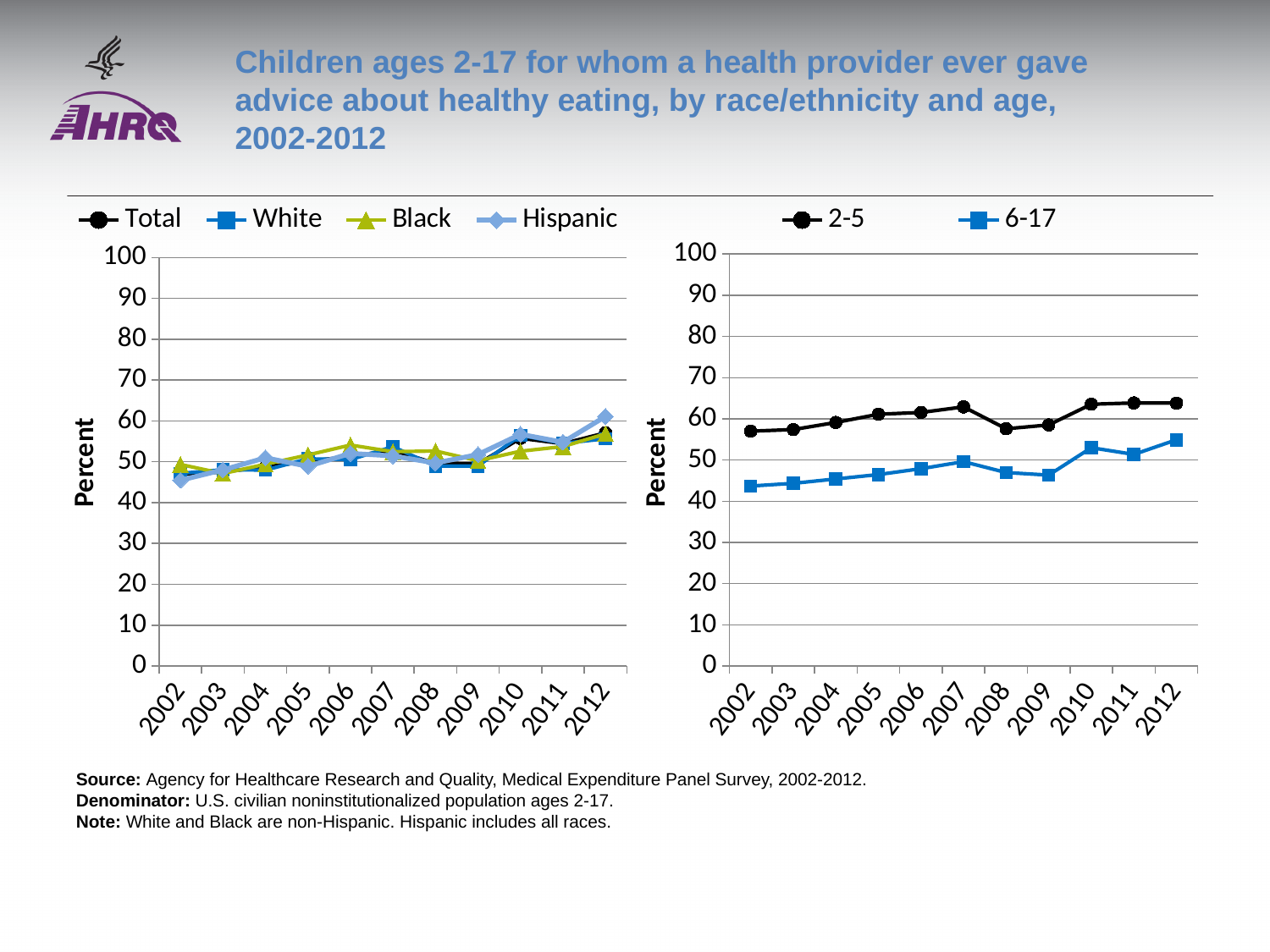

# Children ages 2-17 for whom a health provider ever gave advice about healthy eating, by race/ethnicity and age, 2002-2012

### Chart

| Category | Total | White | Black | Hispanic |
|---|---|---|---|---|
| 2002 | 46.9144 | 47.1564 | 49.3479 | 45.4697 |
| 2003 | 47.4983 | 48.0686 | 47.1283 | 48.0229 |
| 2004 | 48.749 | 47.9755 | 49.4154 | 50.9745 |
| 2005 | 50.0773 | 50.7393 | 51.6737 | 48.8926 |
| 2006 | 51.3672 | 50.5455 | 54.095 | 52.0493 |
| 2007 | 52.7925 | 53.689 | 52.482 | 51.4408 |
| 2008 | 49.6242 | 48.9512 | 52.6385 | 49.6888 |
| 2009 | 49.5113 | 48.9713 | 50.2649 | 51.7851 |
| 2010 | 55.7489 | 56.4814 | 52.5963 | 56.7374 |
| 2011 | 54.4577 | 54.5142 | 53.7336 | 54.7929 |
| 2012 | 57.0984 | 55.6434 | 56.8668 | 61.1075 |

### Chart

| Category | 2-5 | 6-17 |
|---|---|---|
| 2002 | 57.0119 | 43.6931 |
| 2003 | 57.4027 | 44.3453 |
| 2004 | 59.1256 | 45.4044 |
| 2005 | 61.1236 | 46.4892 |
| 2006 | 61.5556 | 47.9028 |
| 2007 | 62.9146 | 49.6122 |
| 2008 | 57.6033 | 46.9718 |
| 2009 | 58.5312 | 46.3516 |
| 2010 | 63.5524 | 53.0056 |
| 2011 | 63.8617 | 51.3713 |
| 2012 | 63.8334 | 54.924 |
Source: Agency for Healthcare Research and Quality, Medical Expenditure Panel Survey, 2002-2012.
Denominator: U.S. civilian noninstitutionalized population ages 2-17.
Note: White and Black are non-Hispanic. Hispanic includes all races.